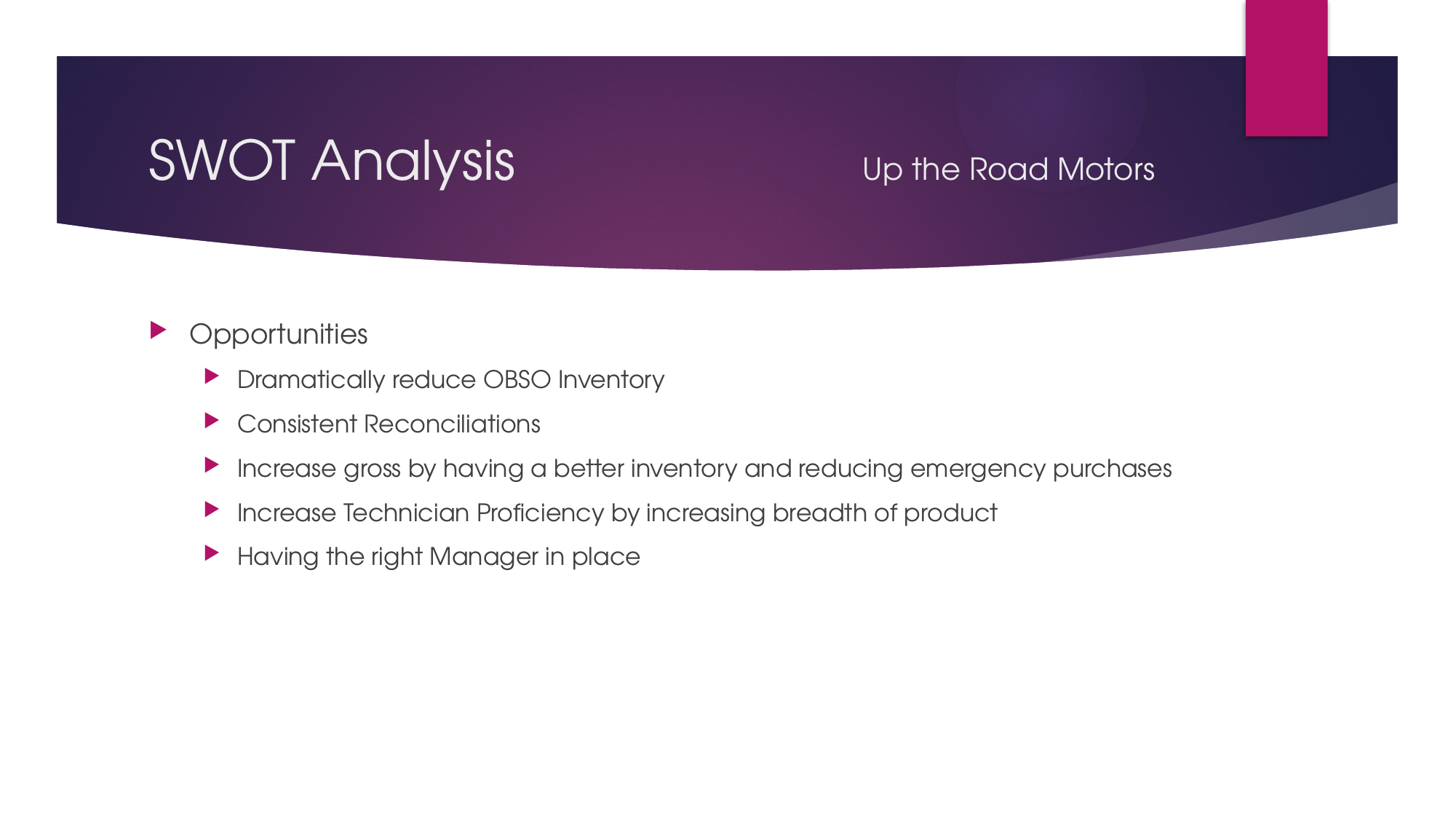

# SWOT Analysis                       Up the Road Motors
Opportunities
Dramatically reduce OBSO Inventory
Consistent Reconciliations
Increase gross by having a better inventory and reducing emergency purchases
Increase Technician Proficiency by increasing breadth of product
Having the right Manager in place